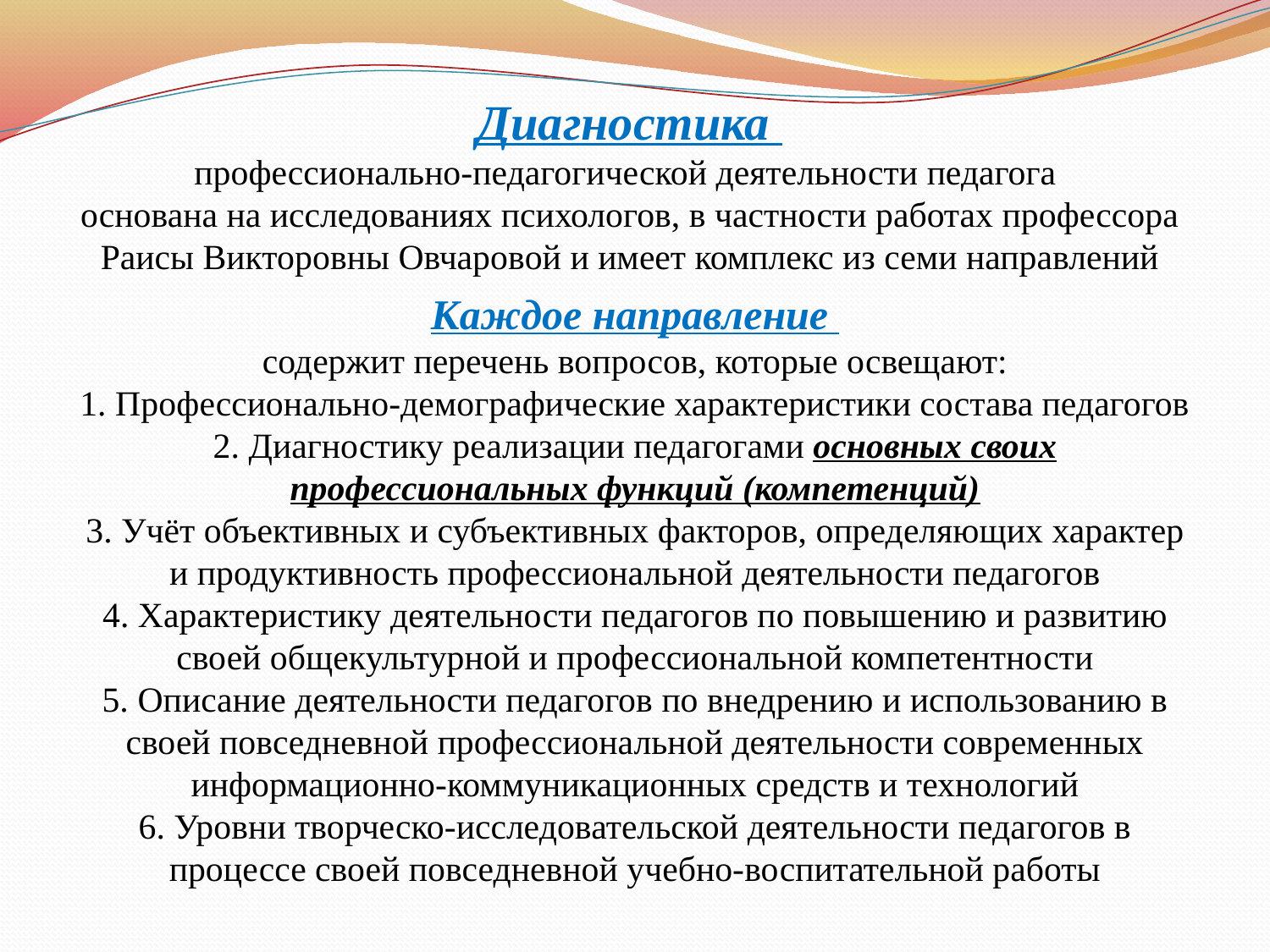

Диагностика
профессионально-педагогической деятельности педагога
основана на исследованиях психологов, в частности работах профессора
Раисы Викторовны Овчаровой и имеет комплекс из семи направлений
Каждое направление
содержит перечень вопросов, которые освещают:
1. Профессионально-демографические характеристики состава педагогов
2. Диагностику реализации педагогами основных своих профессиональных функций (компетенций)
3. Учёт объективных и субъективных факторов, определяющих характер и продуктивность профессиональной деятельности педагогов
4. Характеристику деятельности педагогов по повышению и развитию своей общекультурной и профессиональной компетентности
5. Описание деятельности педагогов по внедрению и использованию в своей повседневной профессиональной деятельности современных информационно-коммуникационных средств и технологий
6. Уровни творческо-исследовательской деятельности педагогов в процессе своей повседневной учебно-воспитательной работы